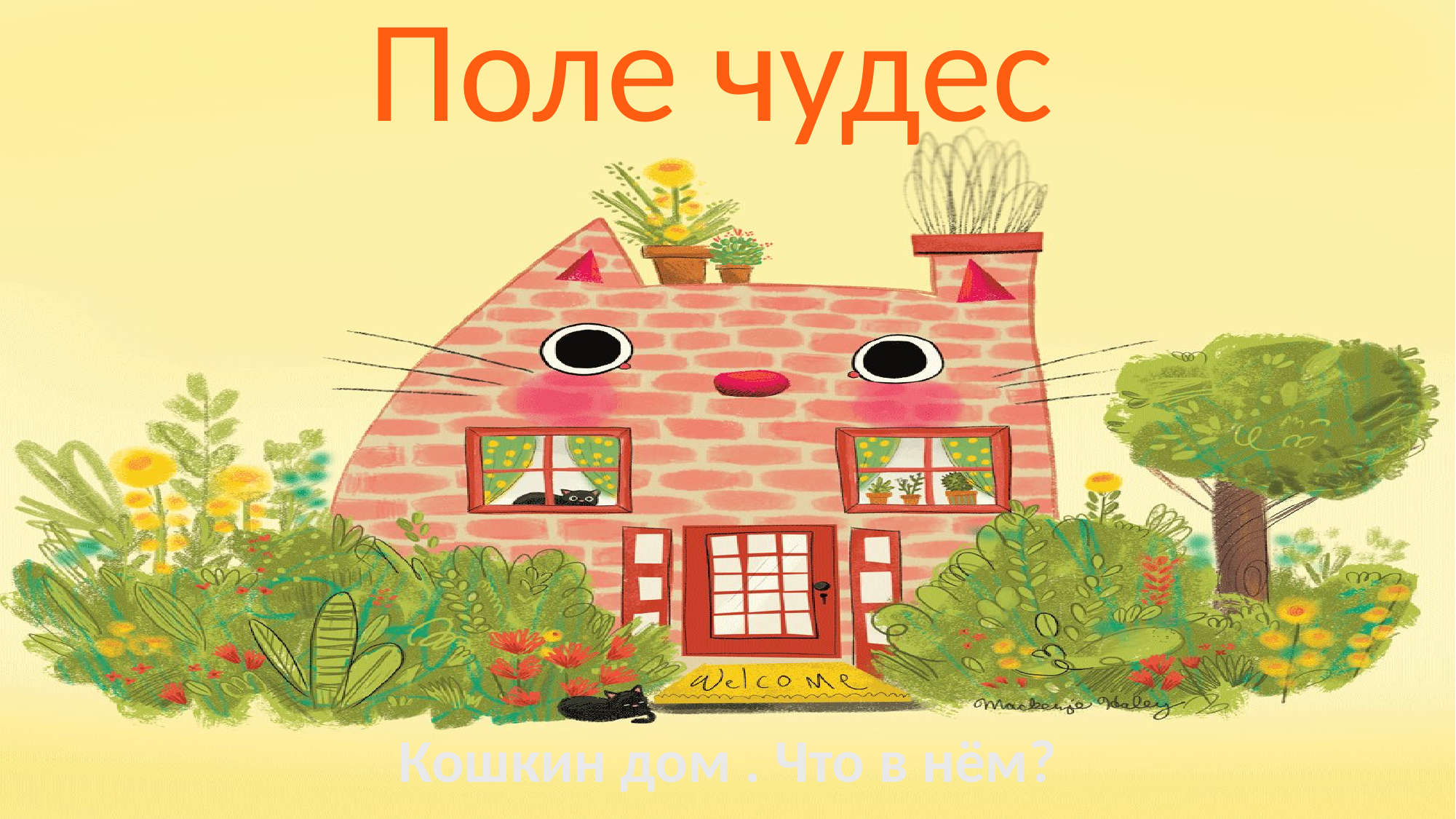

# Поле чудес
Кошкин дом . Что в нём?